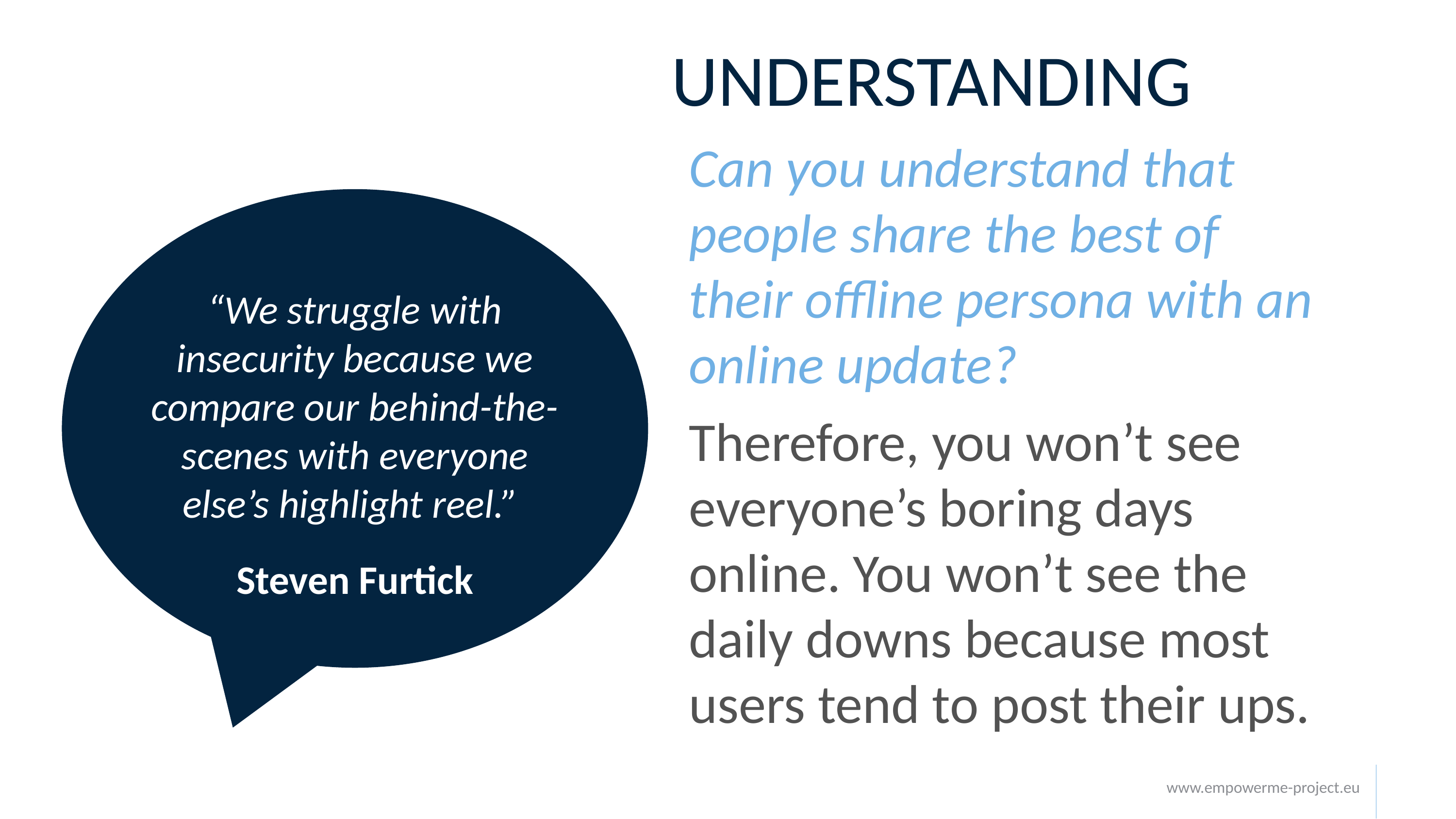

# UNDERSTANDING
Can you understand that people share the best of their offline persona with an online update?
Therefore, you won’t see everyone’s boring days online. You won’t see the daily downs because most users tend to post their ups.

“We struggle with insecurity because we compare our behind-the-scenes with everyone else’s highlight reel.”

Steven Furtick

www.empowerme-project.eu